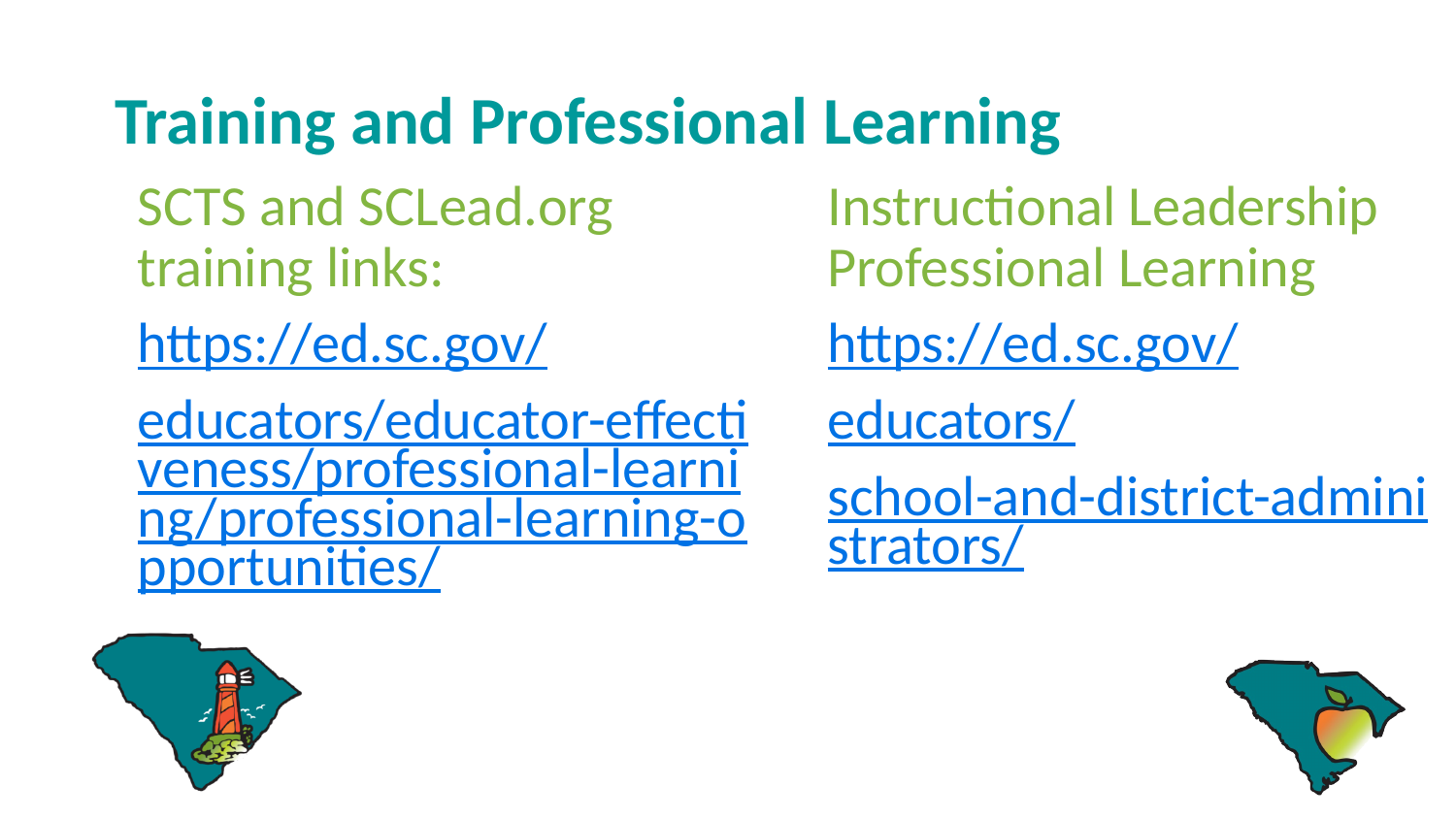

# Training and Professional Learning
SCTS and SCLead.org training links:
https://ed.sc.gov/
educators/educator-effectiveness/professional-learning/professional-learning-opportunities/

Instructional Leadership Professional Learning
https://ed.sc.gov/
educators/
school-and-district-administrators/